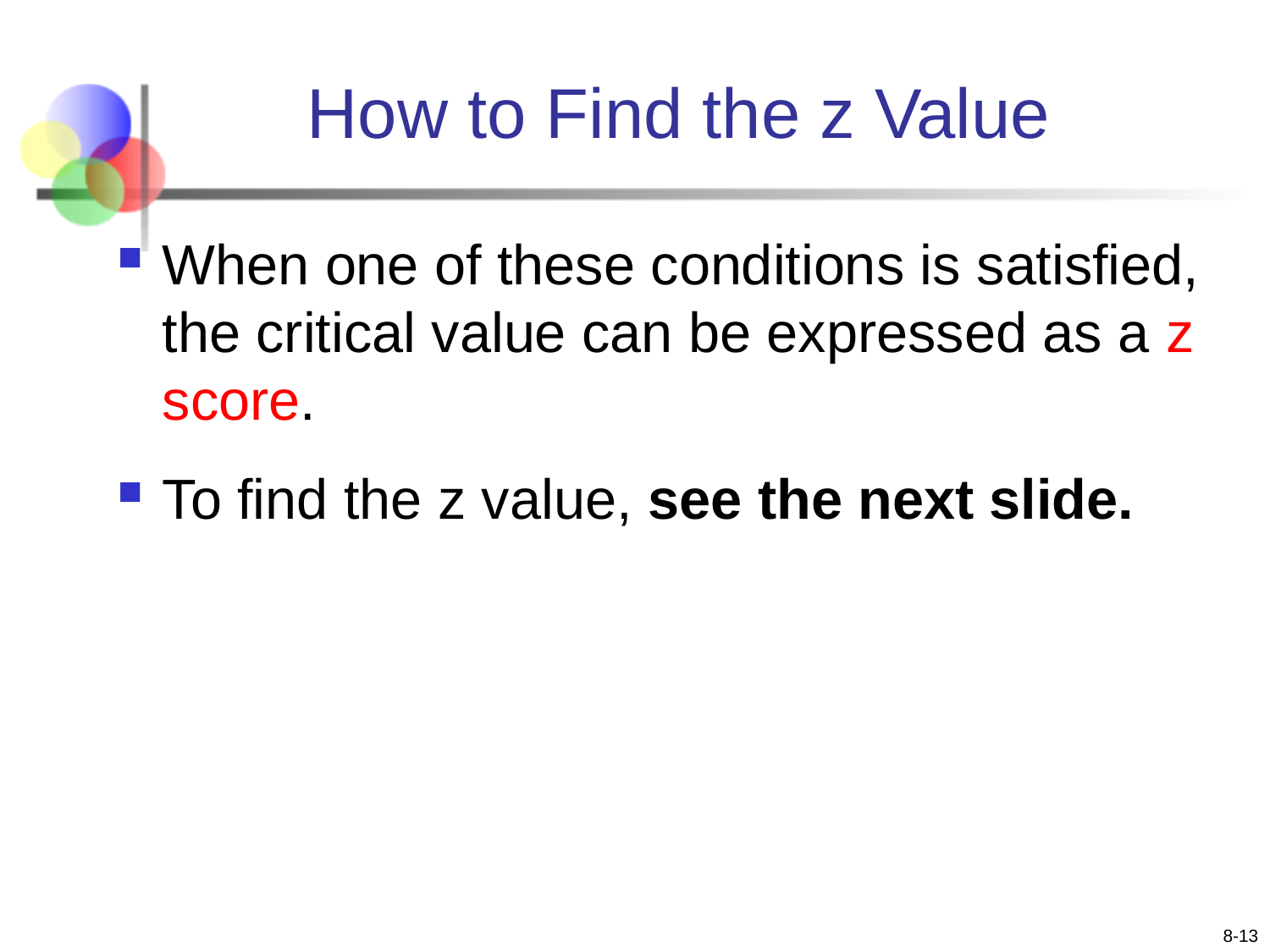

# How to Find the z Value
When one of these conditions is satisfied, the critical value can be expressed as a z score.
To find the z value, see the next slide.
8-13